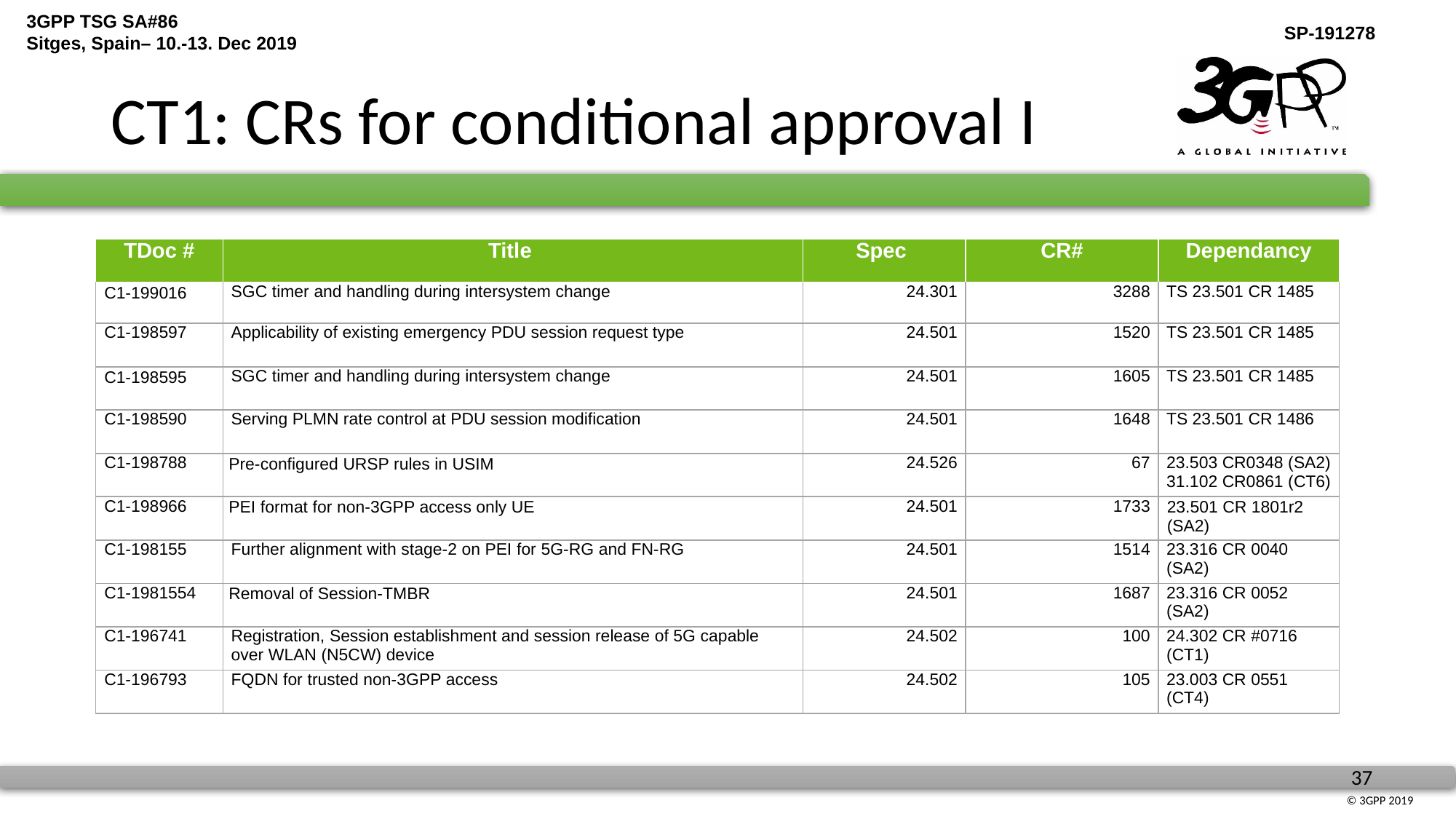

# CT1: CRs for conditional approval I
| TDoc # | Title | Spec | CR# | Dependancy |
| --- | --- | --- | --- | --- |
| C1-199016 | SGC timer and handling during intersystem change | 24.301 | 3288 | TS 23.501 CR 1485 |
| C1-198597 | Applicability of existing emergency PDU session request type | 24.501 | 1520 | TS 23.501 CR 1485 |
| C1-198595 | SGC timer and handling during intersystem change | 24.501 | 1605 | TS 23.501 CR 1485 |
| C1-198590 | Serving PLMN rate control at PDU session modification | 24.501 | 1648 | TS 23.501 CR 1486 |
| C1-198788 | Pre-configured URSP rules in USIM | 24.526 | 67 | 23.503 CR0348 (SA2) 31.102 CR0861 (CT6) |
| C1-198966 | PEI format for non-3GPP access only UE | 24.501 | 1733 | 23.501 CR 1801r2 (SA2) |
| C1-198155 | Further alignment with stage-2 on PEI for 5G-RG and FN-RG | 24.501 | 1514 | 23.316 CR 0040 (SA2) |
| C1-1981554 | Removal of Session-TMBR | 24.501 | 1687 | 23.316 CR 0052 (SA2) |
| C1-196741 | Registration, Session establishment and session release of 5G capable over WLAN (N5CW) device | 24.502 | 100 | 24.302 CR #0716 (CT1) |
| C1-196793 | FQDN for trusted non-3GPP access | 24.502 | 105 | 23.003 CR 0551 (CT4) |